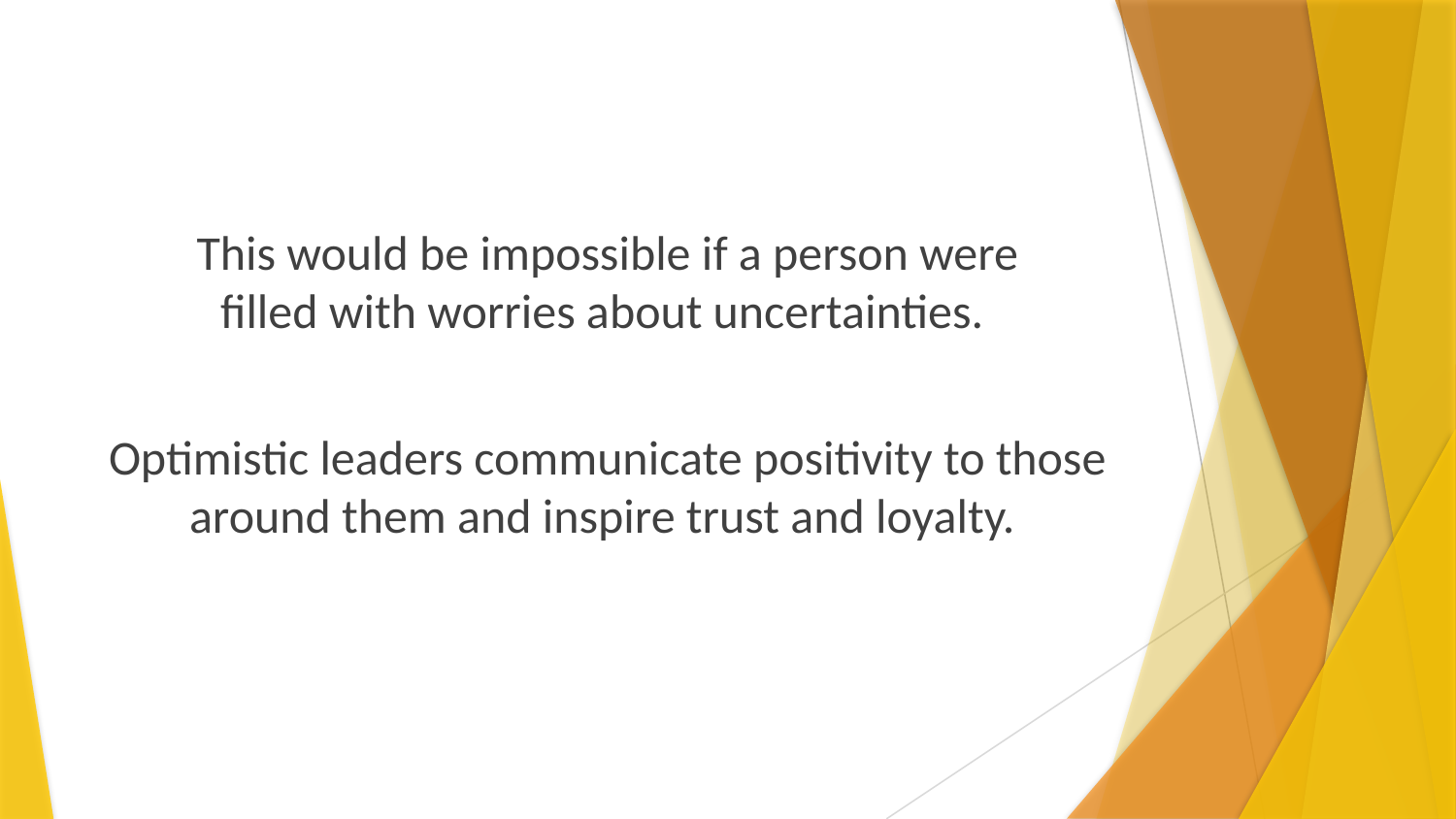

This would be impossible if a person were
filled with worries about uncertainties.

Optimistic leaders communicate positivity to those around them and inspire trust and loyalty.